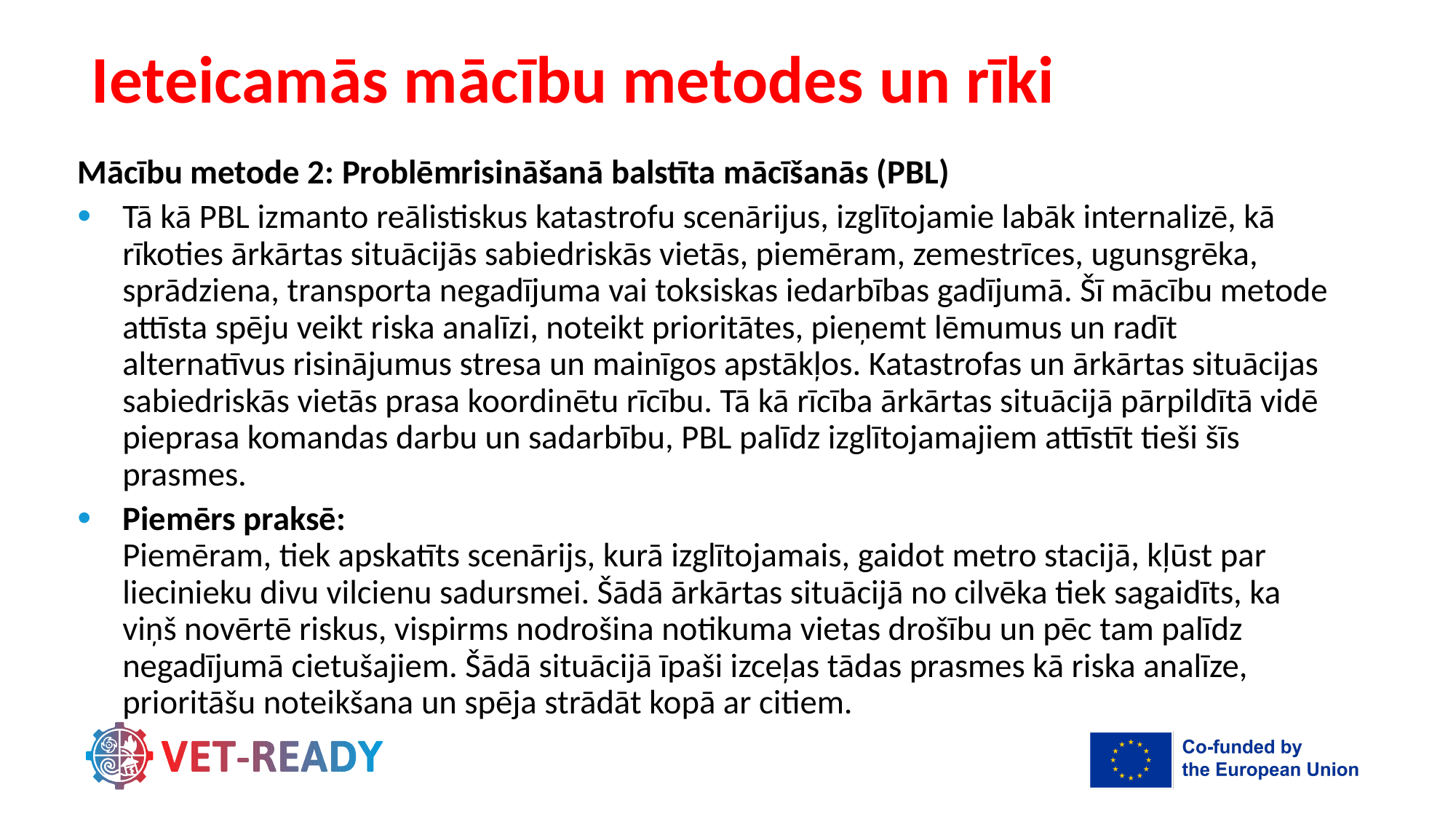

# Ieteicamās mācību metodes un rīki
Mācību metode 2: Problēmrisināšanā balstīta mācīšanās (PBL)
Tā kā PBL izmanto reālistiskus katastrofu scenārijus, izglītojamie labāk internalizē, kā rīkoties ārkārtas situācijās sabiedriskās vietās, piemēram, zemestrīces, ugunsgrēka, sprādziena, transporta negadījuma vai toksiskas iedarbības gadījumā. Šī mācību metode attīsta spēju veikt riska analīzi, noteikt prioritātes, pieņemt lēmumus un radīt alternatīvus risinājumus stresa un mainīgos apstākļos. Katastrofas un ārkārtas situācijas sabiedriskās vietās prasa koordinētu rīcību. Tā kā rīcība ārkārtas situācijā pārpildītā vidē pieprasa komandas darbu un sadarbību, PBL palīdz izglītojamajiem attīstīt tieši šīs prasmes.
Piemērs praksē:
Piemēram, tiek apskatīts scenārijs, kurā izglītojamais, gaidot metro stacijā, kļūst par liecinieku divu vilcienu sadursmei. Šādā ārkārtas situācijā no cilvēka tiek sagaidīts, ka viņš novērtē riskus, vispirms nodrošina notikuma vietas drošību un pēc tam palīdz negadījumā cietušajiem. Šādā situācijā īpaši izceļas tādas prasmes kā riska analīze, prioritāšu noteikšana un spēja strādāt kopā ar citiem.